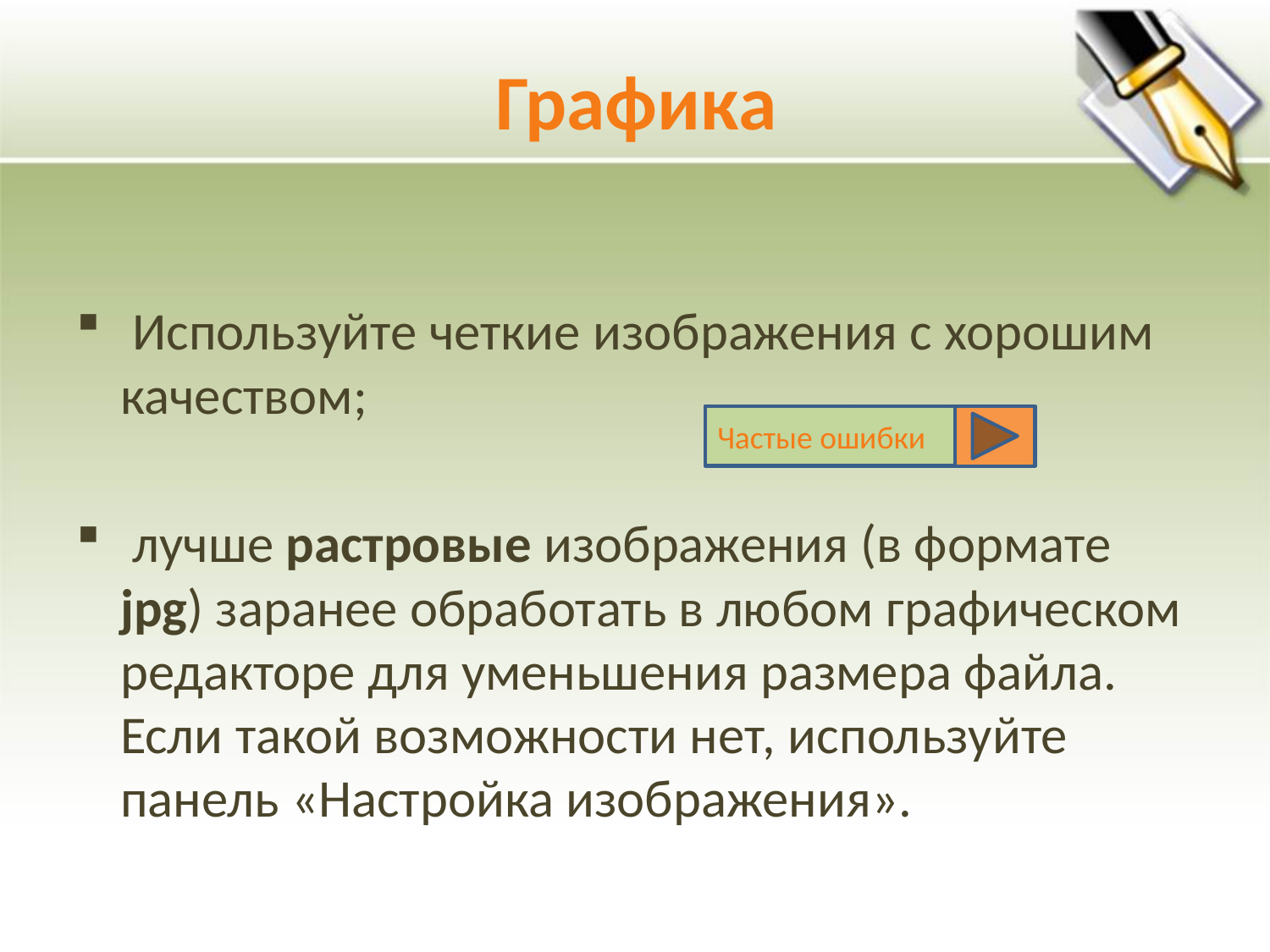

# Графика

 Используйте четкие изображения с хорошим качеством;

 лучше растровые изображения (в формате jpg) заранее обработать в любом графическом редакторе для уменьшения размера файла. Если такой возможности нет, используйте панель «Настройка изображения».
Частые ошибки